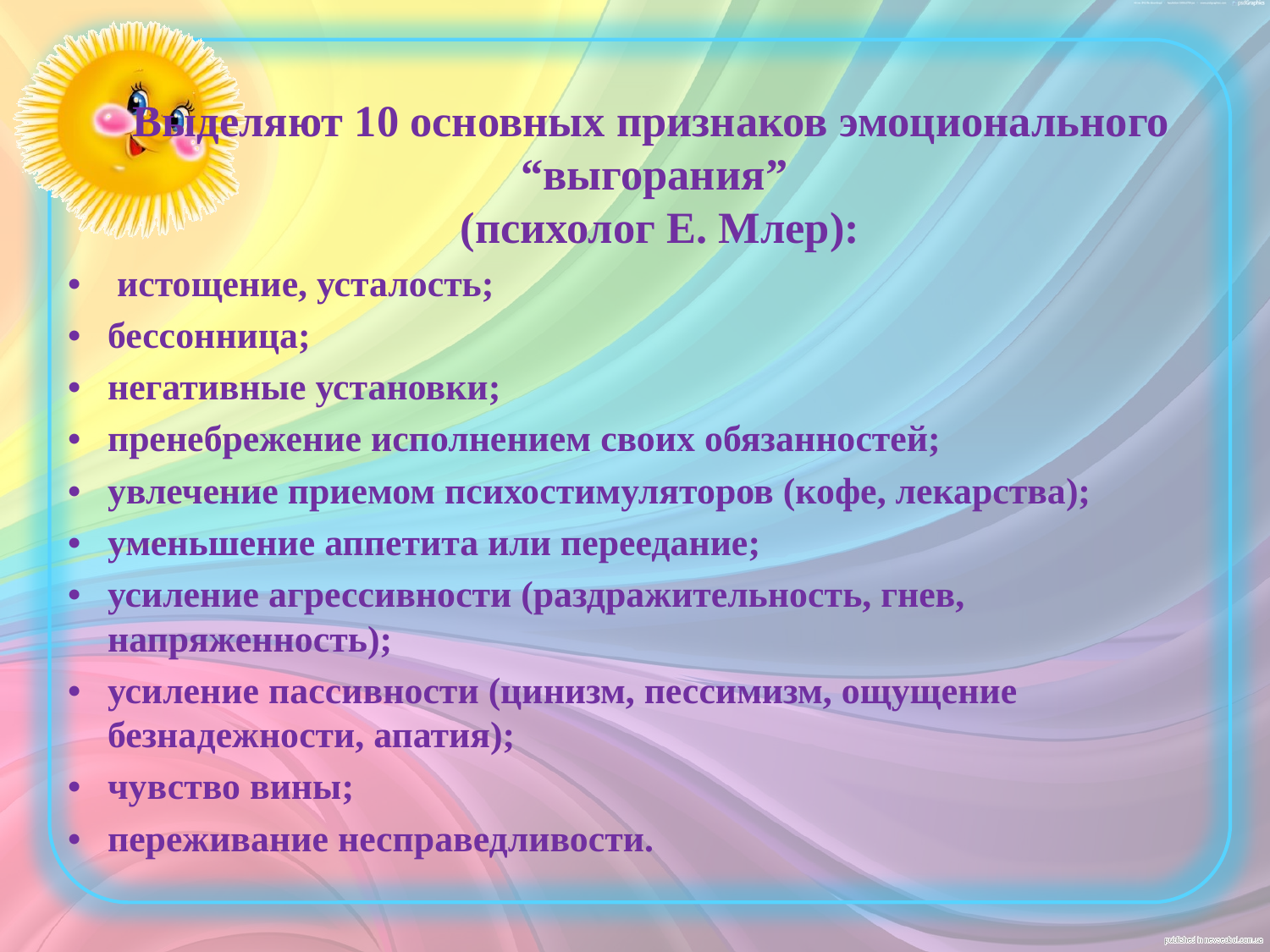

Выделяют 10 основных признаков эмоционального “выгорания”
(психолог Е. Млер):
•	 истощение, усталость;
•	бессонница;
•	негативные установки;
•	пренебрежение исполнением своих обязанностей;
•	увлечение приемом психостимуляторов (кофе, лекарства);
•	уменьшение аппетита или переедание;
•	усиление агрессивности (раздражительность, гнев, напряженность);
•	усиление пассивности (цинизм, пессимизм, ощущение безнадежности, апатия);
•	чувство вины;
•	переживание несправедливости.